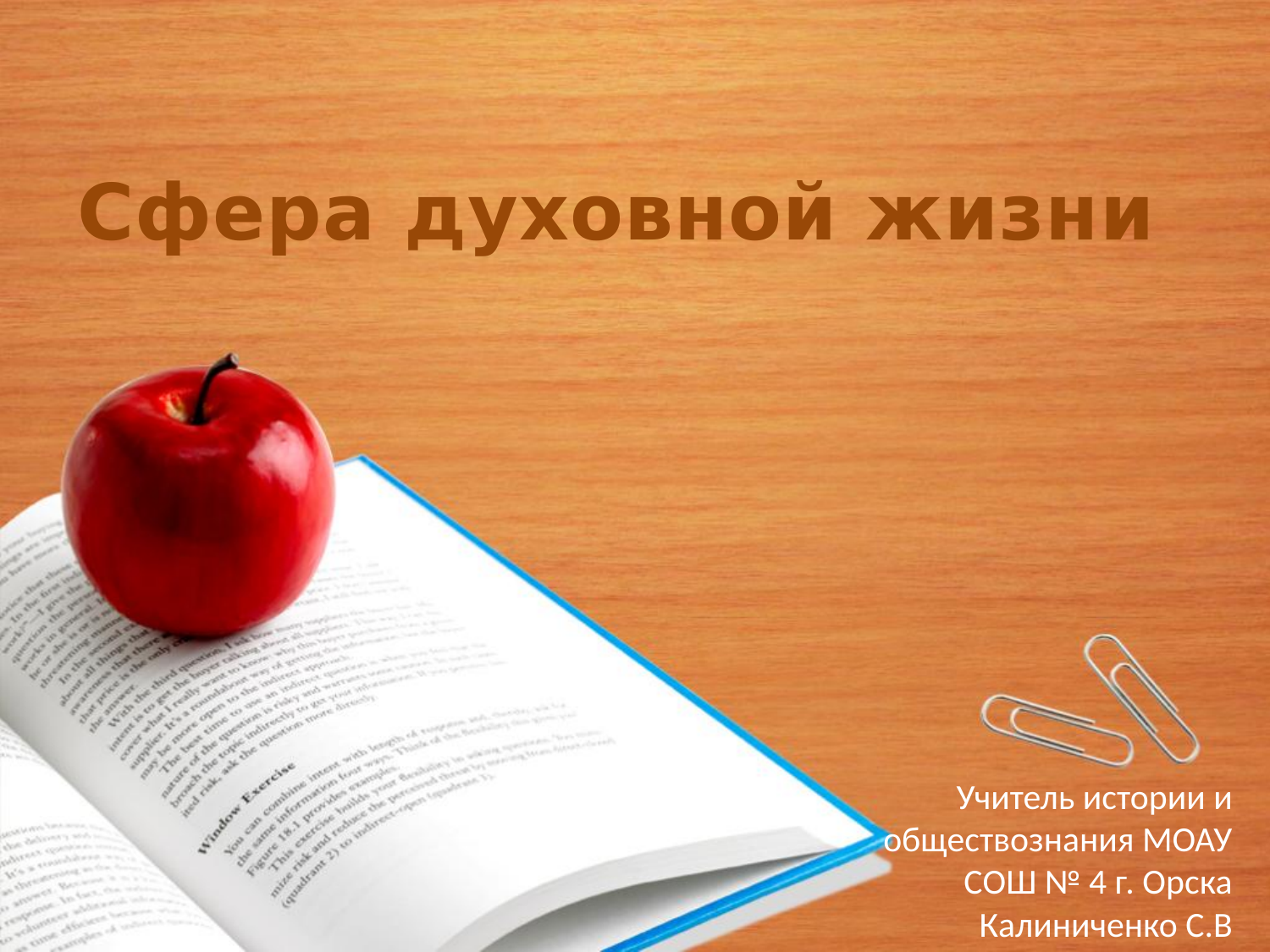

Сфера духовной жизни
Учитель истории и обществознания МОАУ СОШ № 4 г. Орска Калиниченко С.В